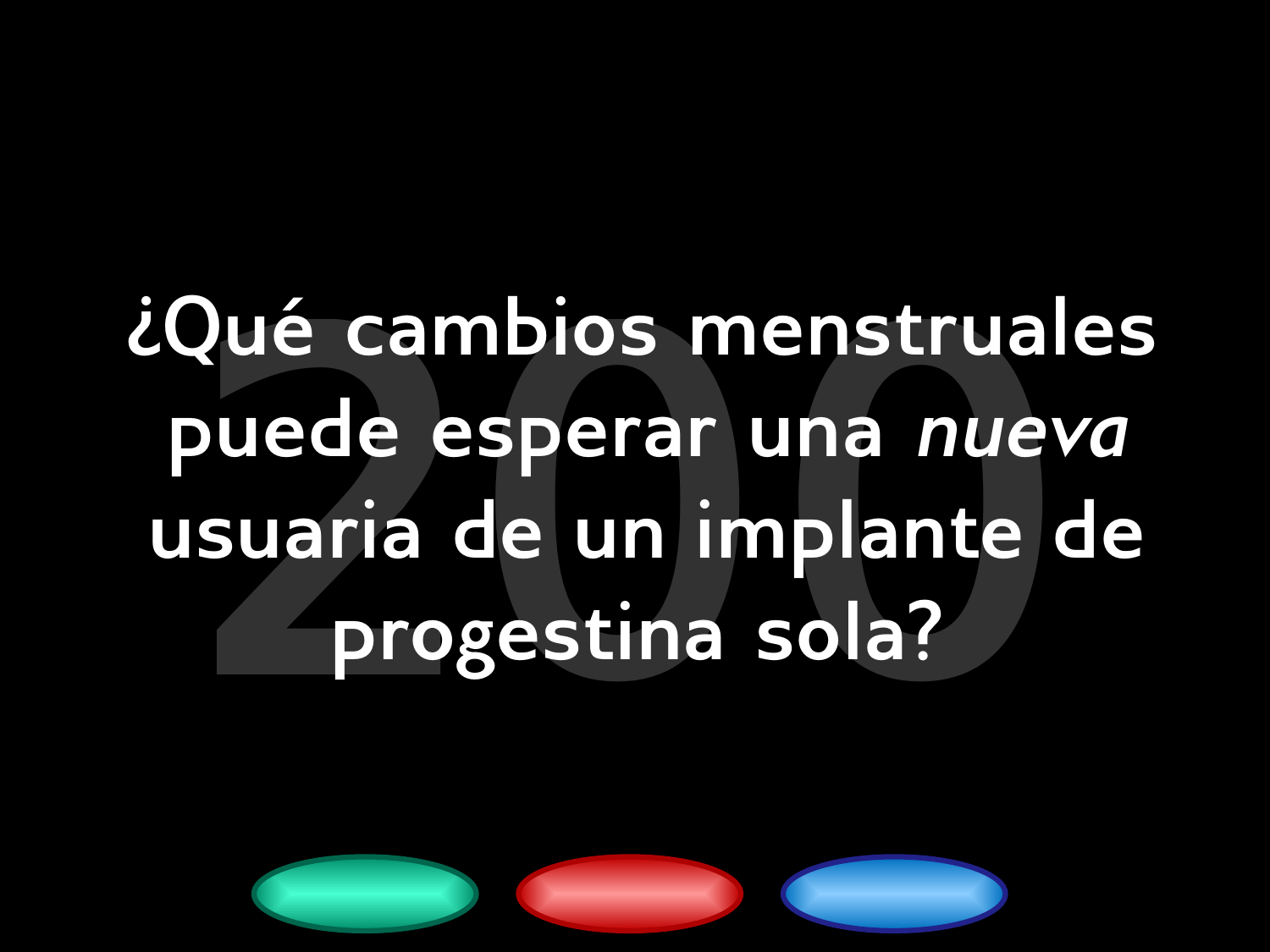

200
¿Qué cambios menstruales puede esperar una nueva usuaria de un implante de progestina sola?

9